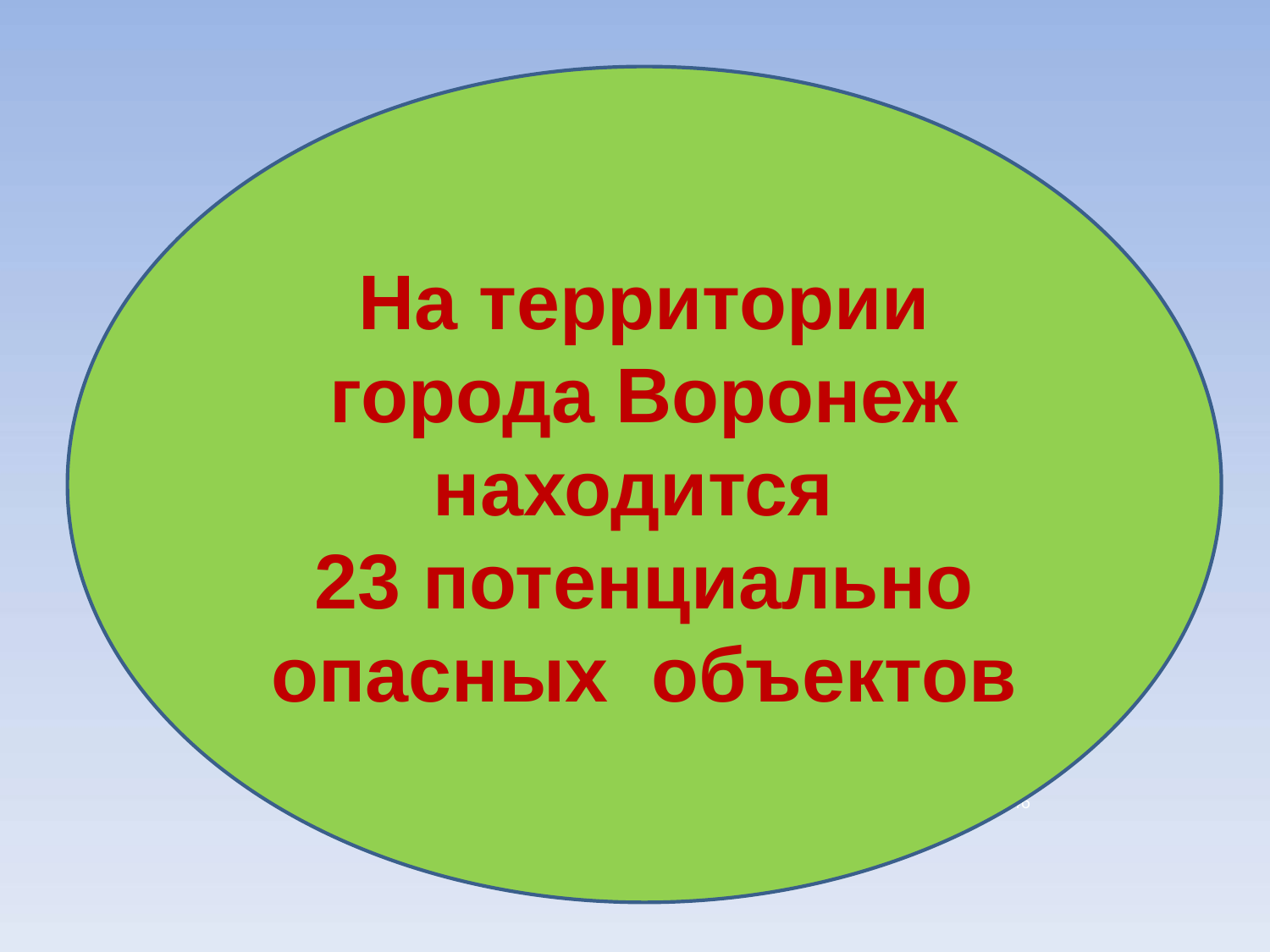

На территории города Воронеж находится
23 потенциально опасных  объектов
46